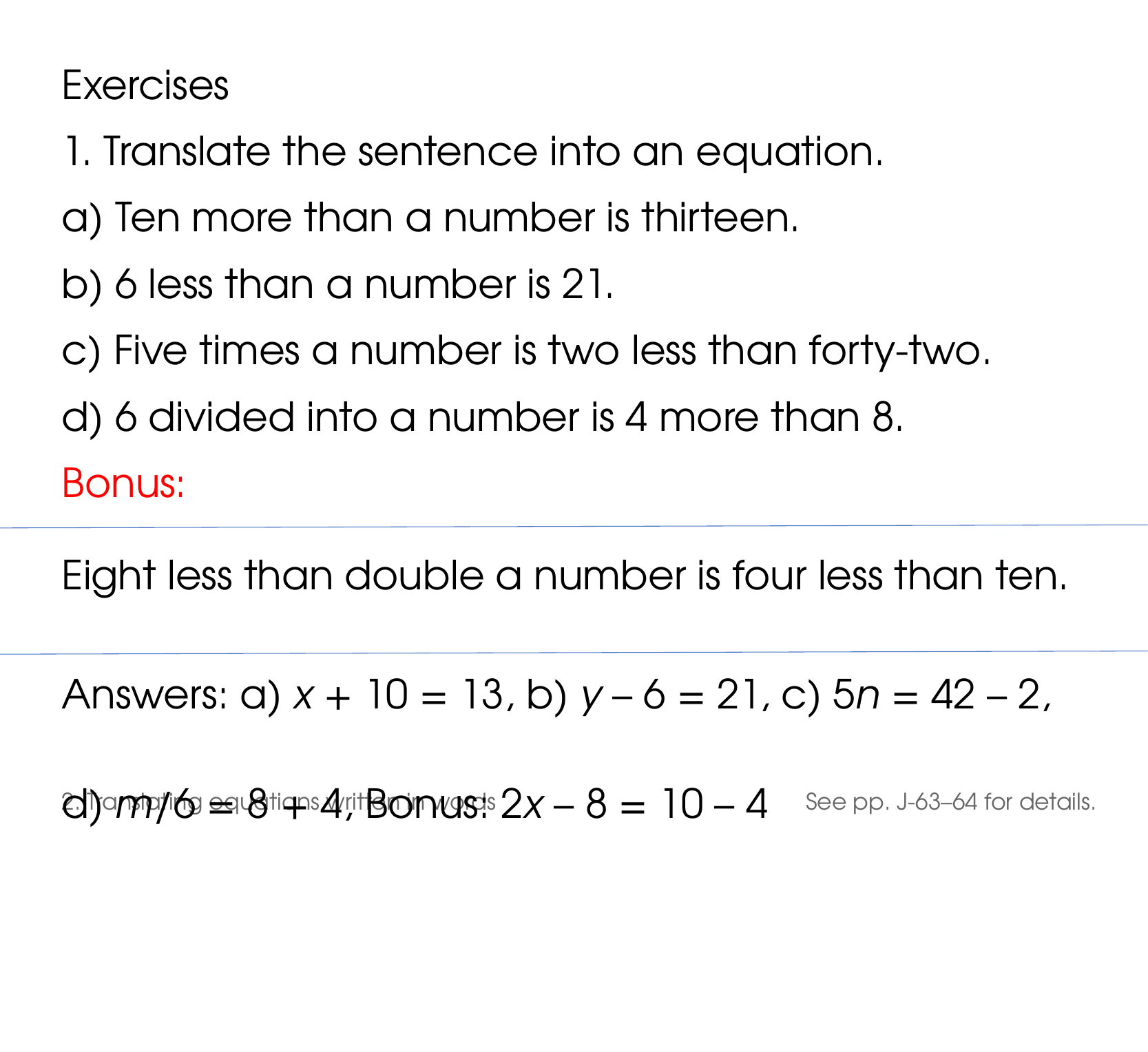

Exercises
1. Translate the sentence into an equation.
a) Ten more than a number is thirteen.
b) 6 less than a number is 21.
c) Five times a number is two less than forty-two.
d) 6 divided into a number is 4 more than 8.
Bonus:
Eight less than double a number is four less than ten.
Answers: a) x + 10 = 13, b) y – 6 = 21, c) 5n = 42 – 2,
d) m/6 = 8 + 4, Bonus: 2x – 8 = 10 – 4
2. Translating equations written in words
See pp. J-63–64 for details.